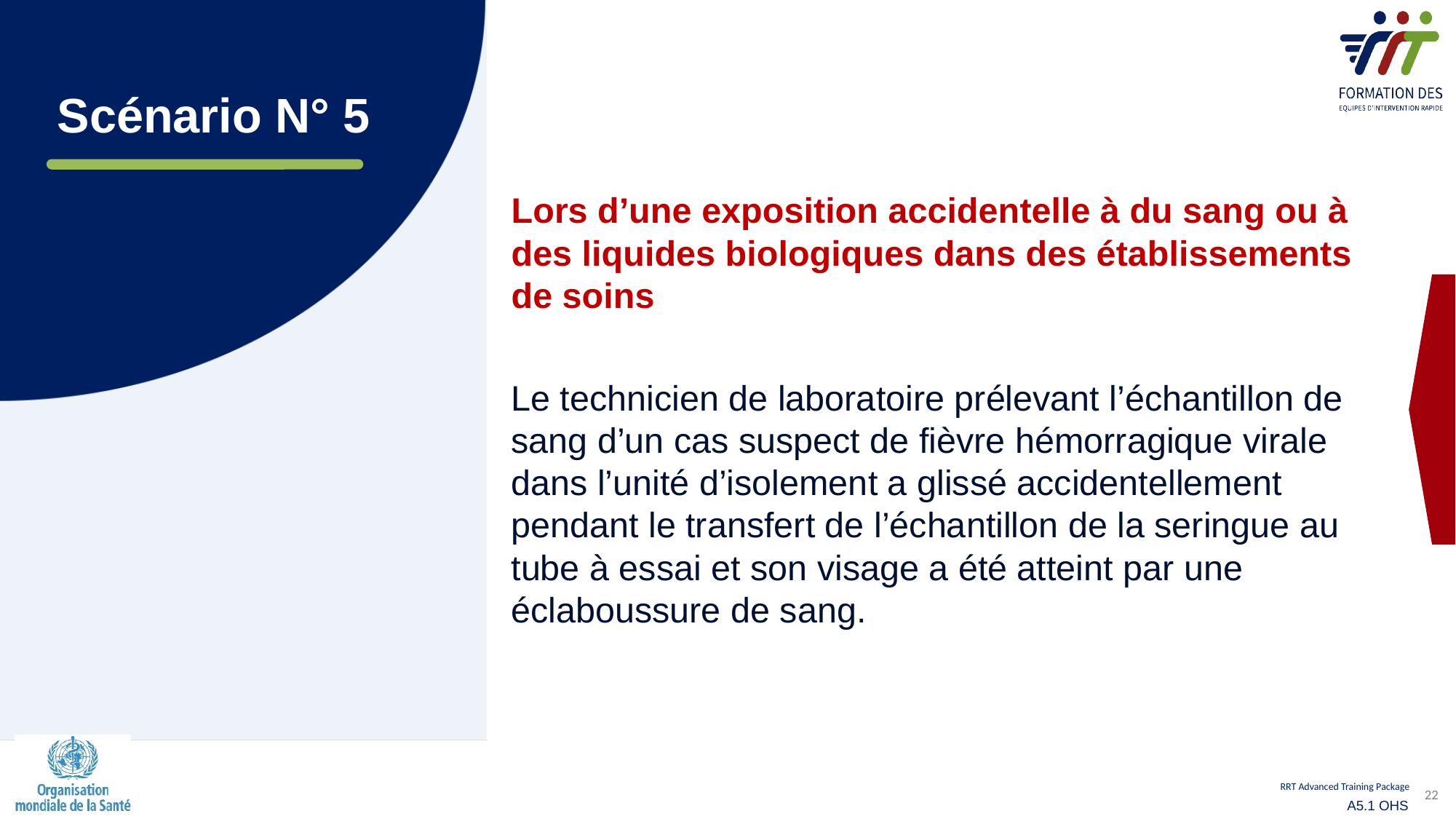

Scénario N° 5
Lors d’une exposition accidentelle à du sang ou à des liquides biologiques dans des établissements de soins

Le technicien de laboratoire prélevant l’échantillon de sang d’un cas suspect de fièvre hémorragique virale dans l’unité d’isolement a glissé accidentellement pendant le transfert de l’échantillon de la seringue au tube à essai et son visage a été atteint par une éclaboussure de sang.